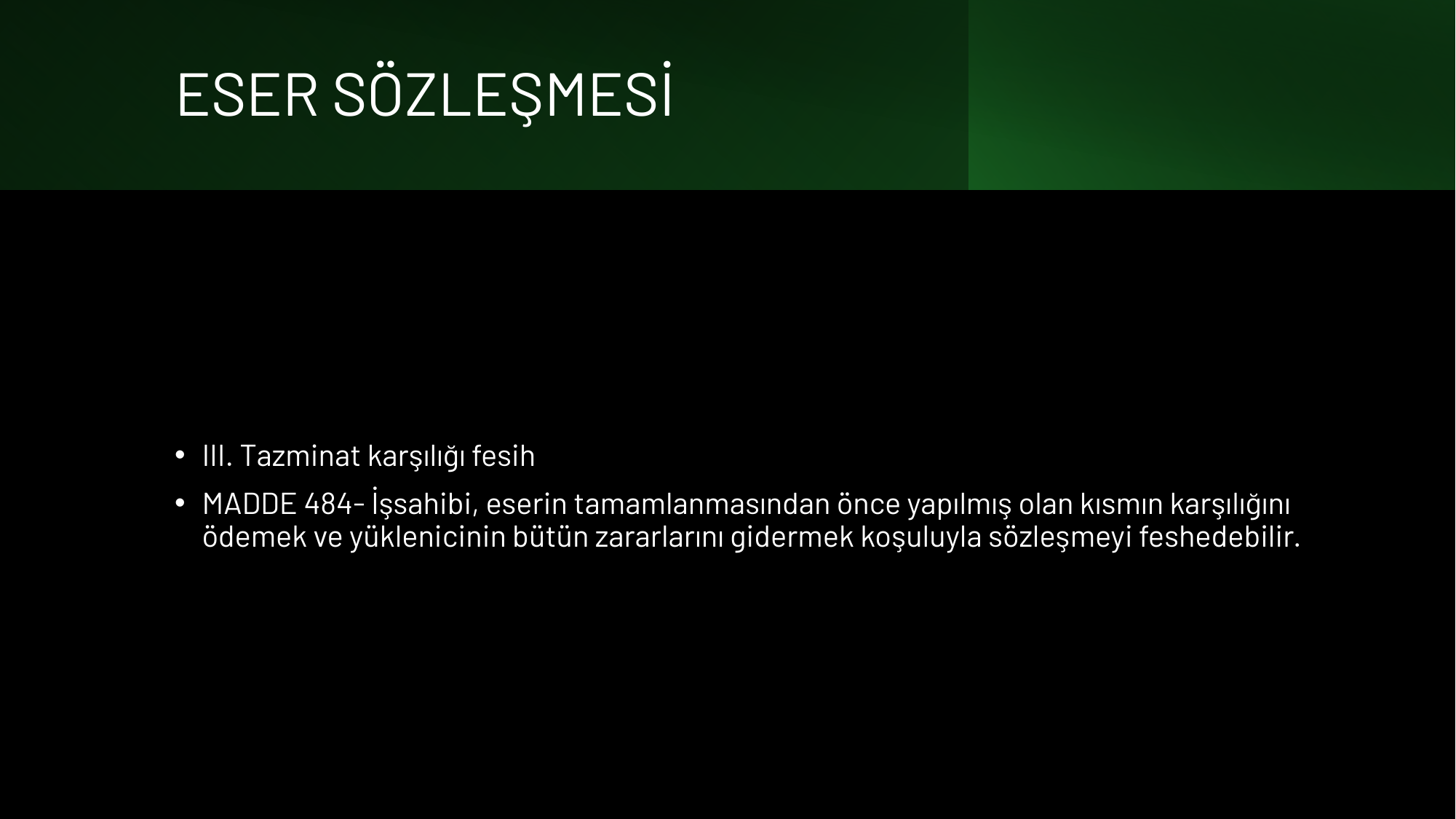

# ESER SÖZLEŞMESİ
III. Tazminat karşılığı fesih
MADDE 484- İşsahibi, eserin tamamlanmasından önce yapılmış olan kısmın karşılığını ödemek ve yüklenicinin bütün zararlarını gidermek koşuluyla sözleşmeyi feshedebilir.